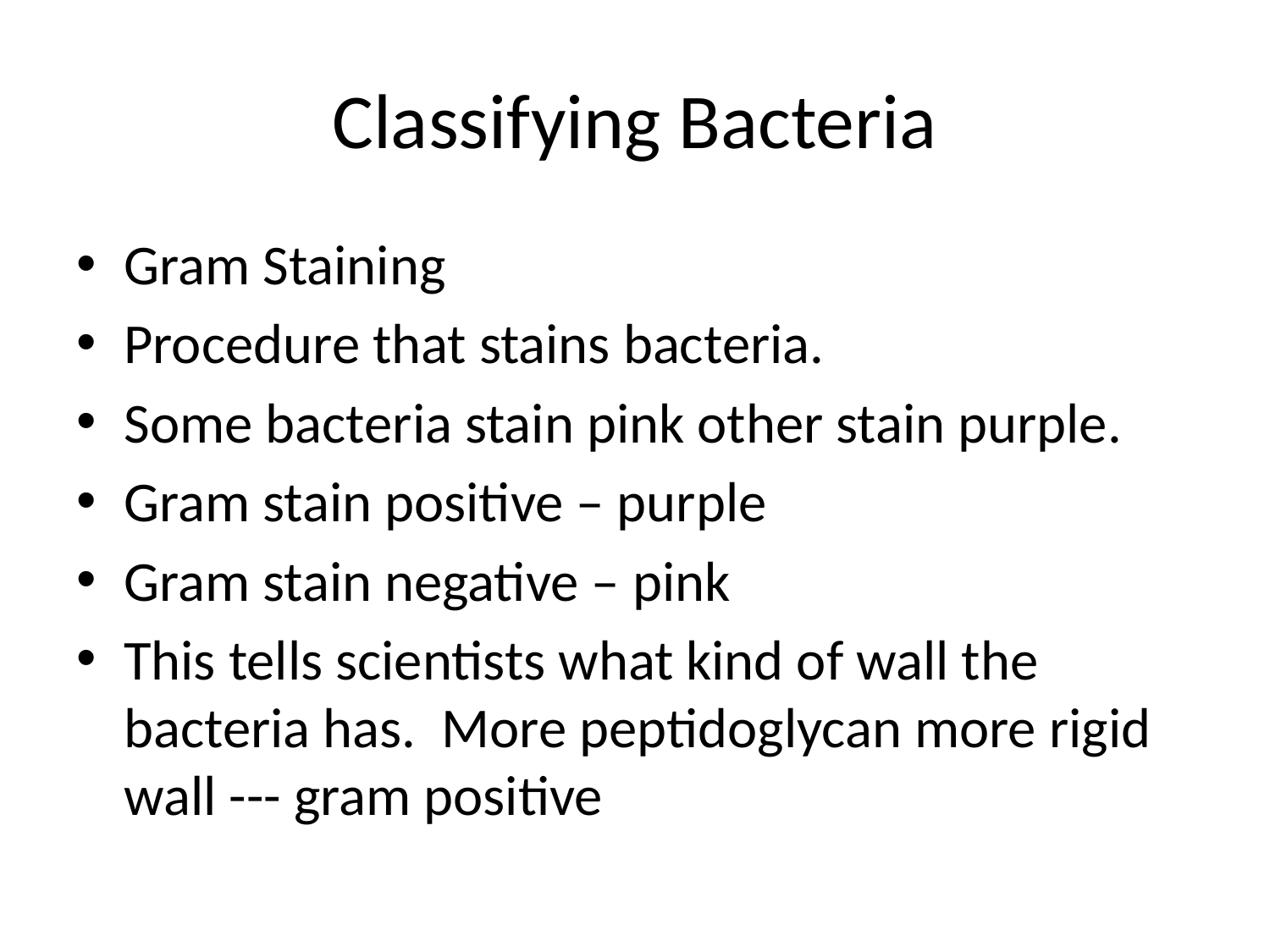

# Classifying Bacteria
Gram Staining
Procedure that stains bacteria.
Some bacteria stain pink other stain purple.
Gram stain positive – purple
Gram stain negative – pink
This tells scientists what kind of wall the bacteria has.  More peptidoglycan more rigid wall --- gram positive